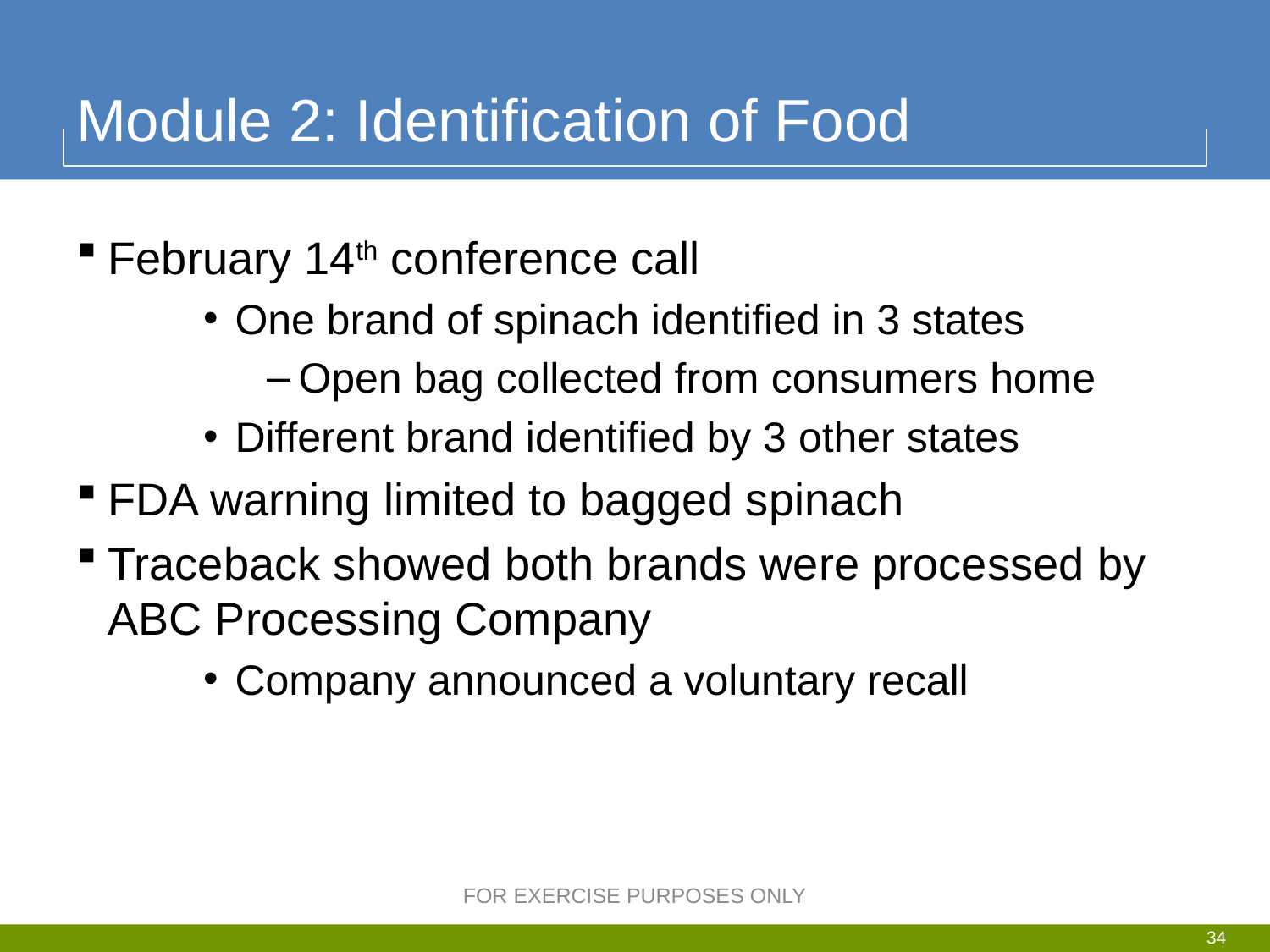

# Module 2: Identification of Food
February 14th conference call
One brand of spinach identified in 3 states
Open bag collected from consumers home
Different brand identified by 3 other states
FDA warning limited to bagged spinach
Traceback showed both brands were processed by ABC Processing Company
Company announced a voluntary recall
FOR EXERCISE PURPOSES ONLY